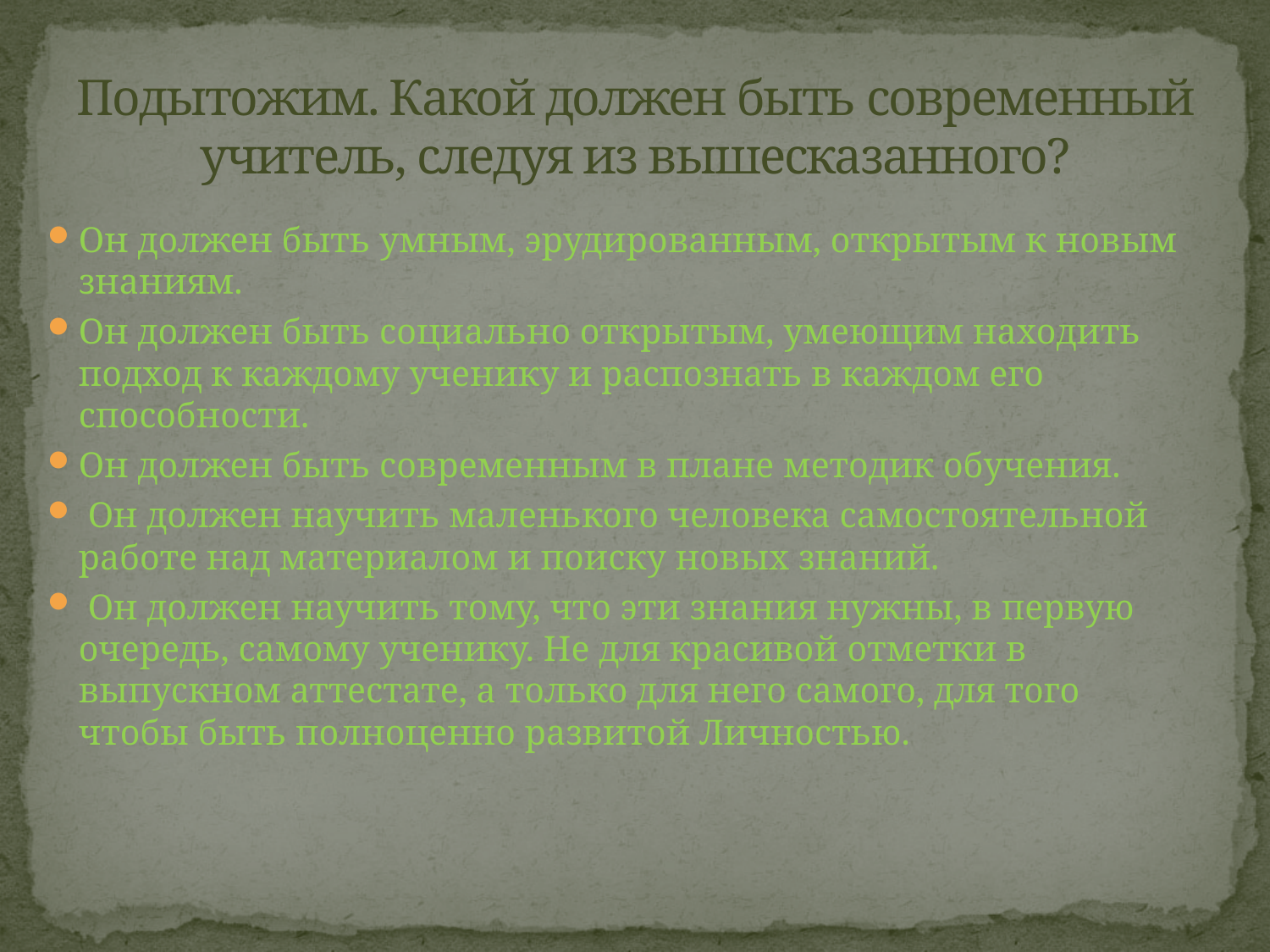

# Подытожим. Какой должен быть современный учитель, следуя из вышесказанного?
Он должен быть умным, эрудированным, открытым к новым знаниям.
Он должен быть социально открытым, умеющим находить подход к каждому ученику и распознать в каждом его способности.
Он должен быть современным в плане методик обучения.
 Он должен научить маленького человека самостоятельной работе над материалом и поиску новых знаний.
 Он должен научить тому, что эти знания нужны, в первую очередь, самому ученику. Не для красивой отметки в выпускном аттестате, а только для него самого, для того чтобы быть полноценно развитой Личностью.